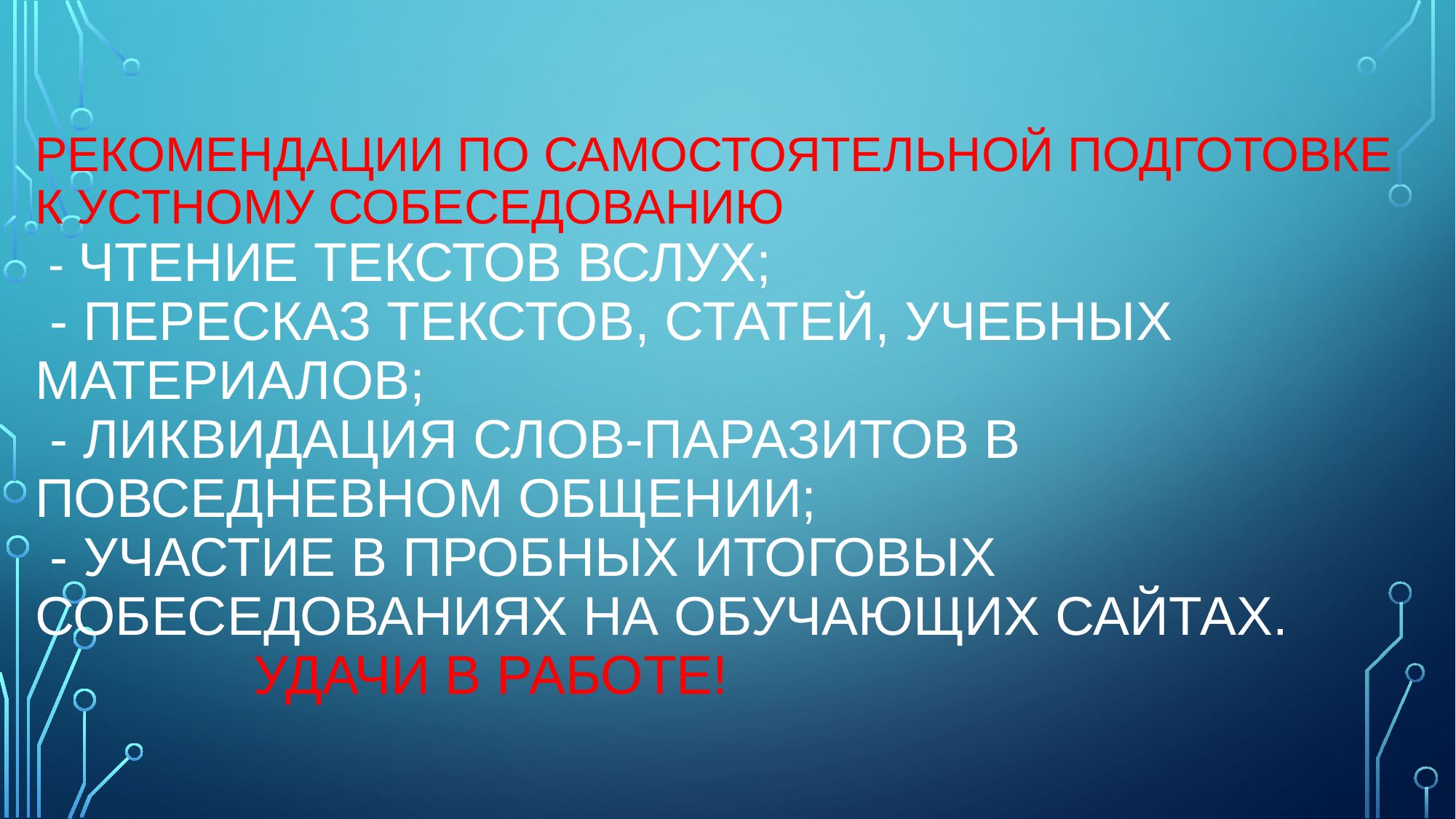

# РЕКОМЕНДАЦИИ ПО САМОСТОЯТЕЛЬНОЙ ПОДГОТОВКЕ К УСТНОМУ СОБЕСЕДОВАНИЮ - чТЕНИЕ текстОВ вслух; - перескаЗ текстОВ, СТАТЕЙ, УЧЕБНЫХ МАТЕРИАЛОВ; - ЛИКВИДАЦИЯ слов-паразитов В ПОВСЕДНЕВНОМ ОБЩЕНИИ; - УЧАСТИЕ В пробных итоговых собеседованиях НА ОБУЧАЮЩИХ САЙТАХ. УДАЧИ В РАБОТЕ!